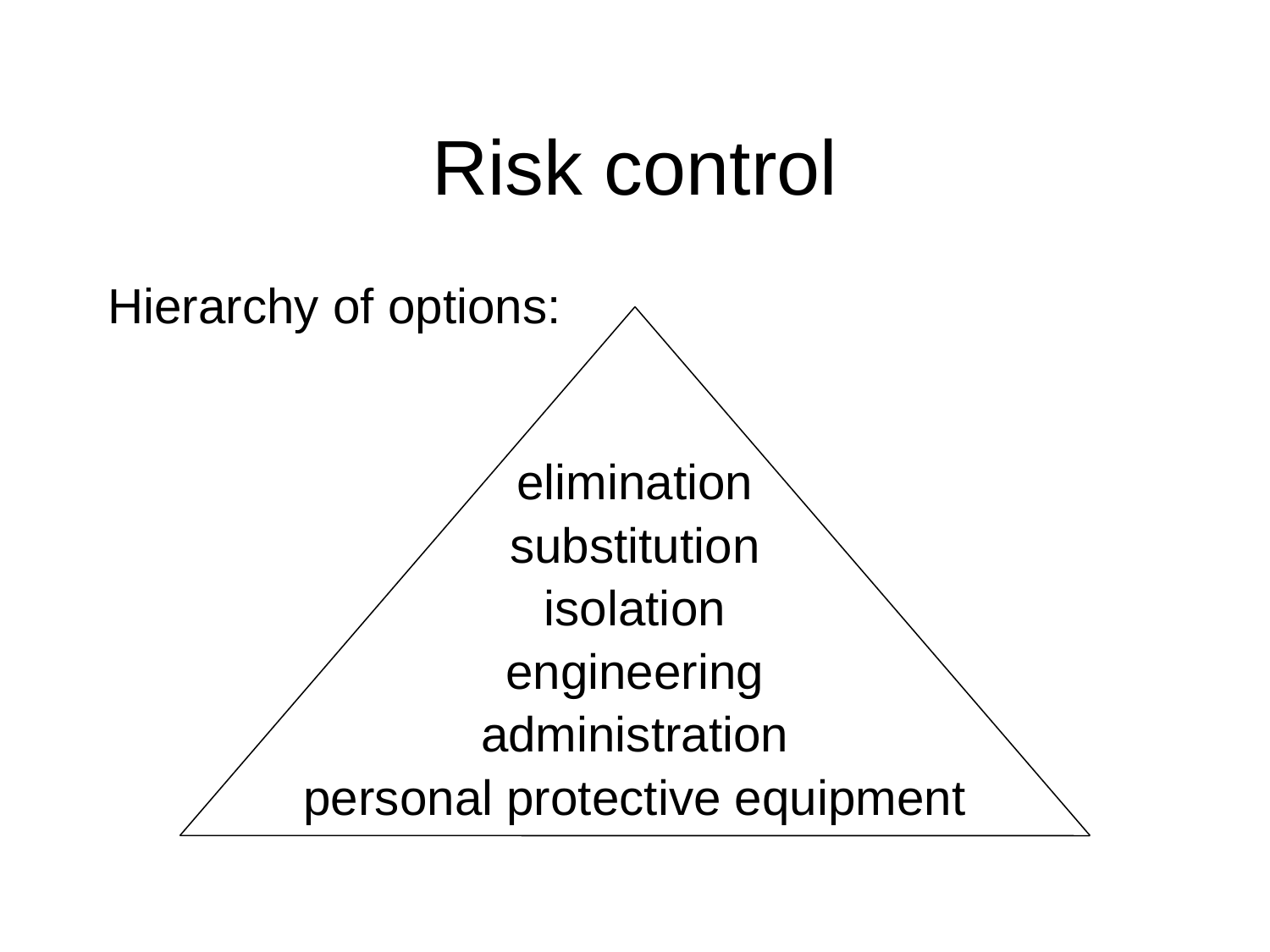

# Risk control
Hierarchy of options:
elimination
substitution
isolation
engineering
administration
personal protective equipment